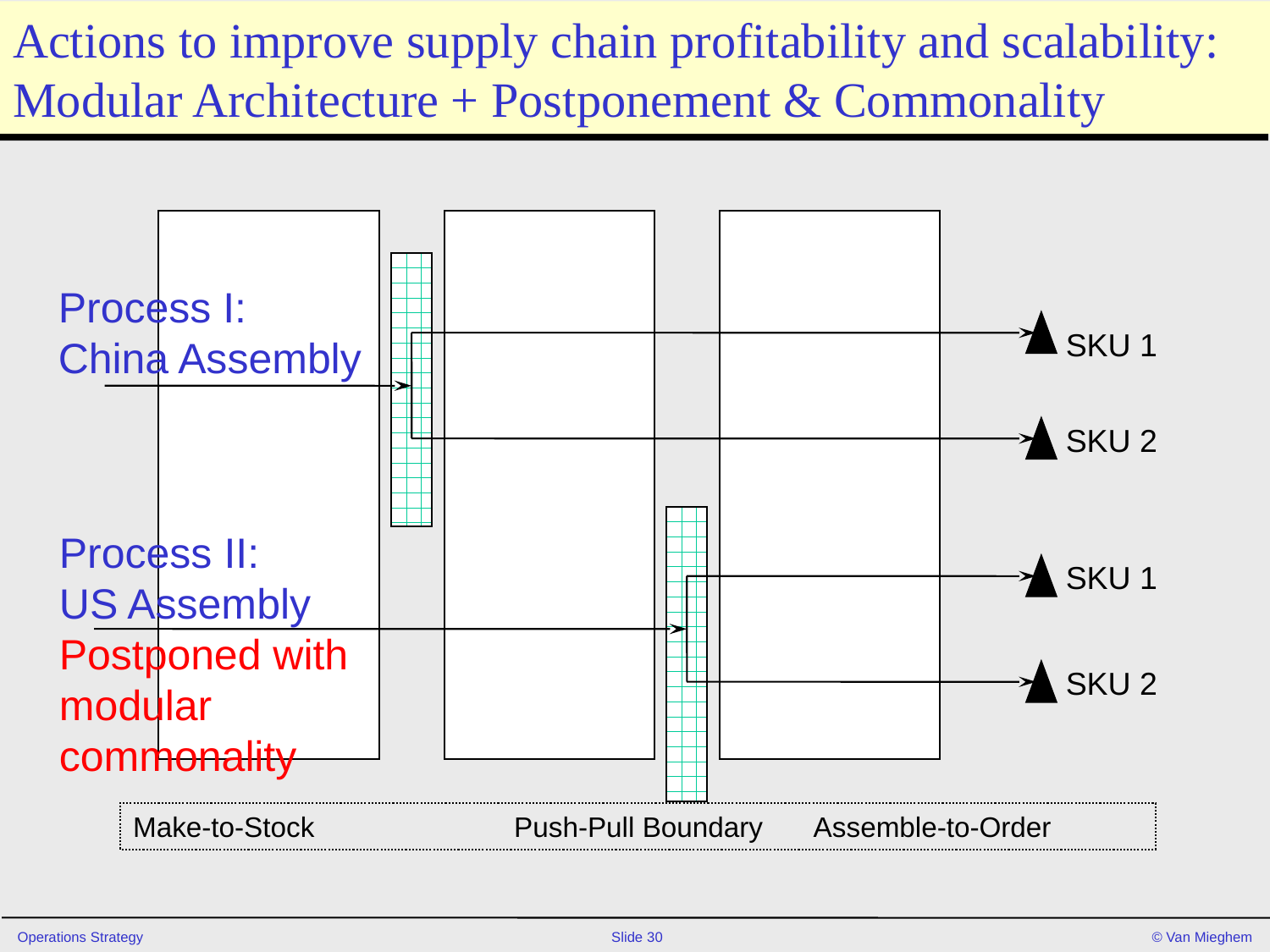

# Actions to improve supply chain profitability and scalability: Modular Architecture + Postponement & Commonality

Process I:
China Assembly

SKU 1

SKU 2

Process II:
US Assembly
Postponed with
modular
commonality
SKU 1

SKU 2

Make-to-Stock		Push-Pull Boundary	      Assemble-to-Order